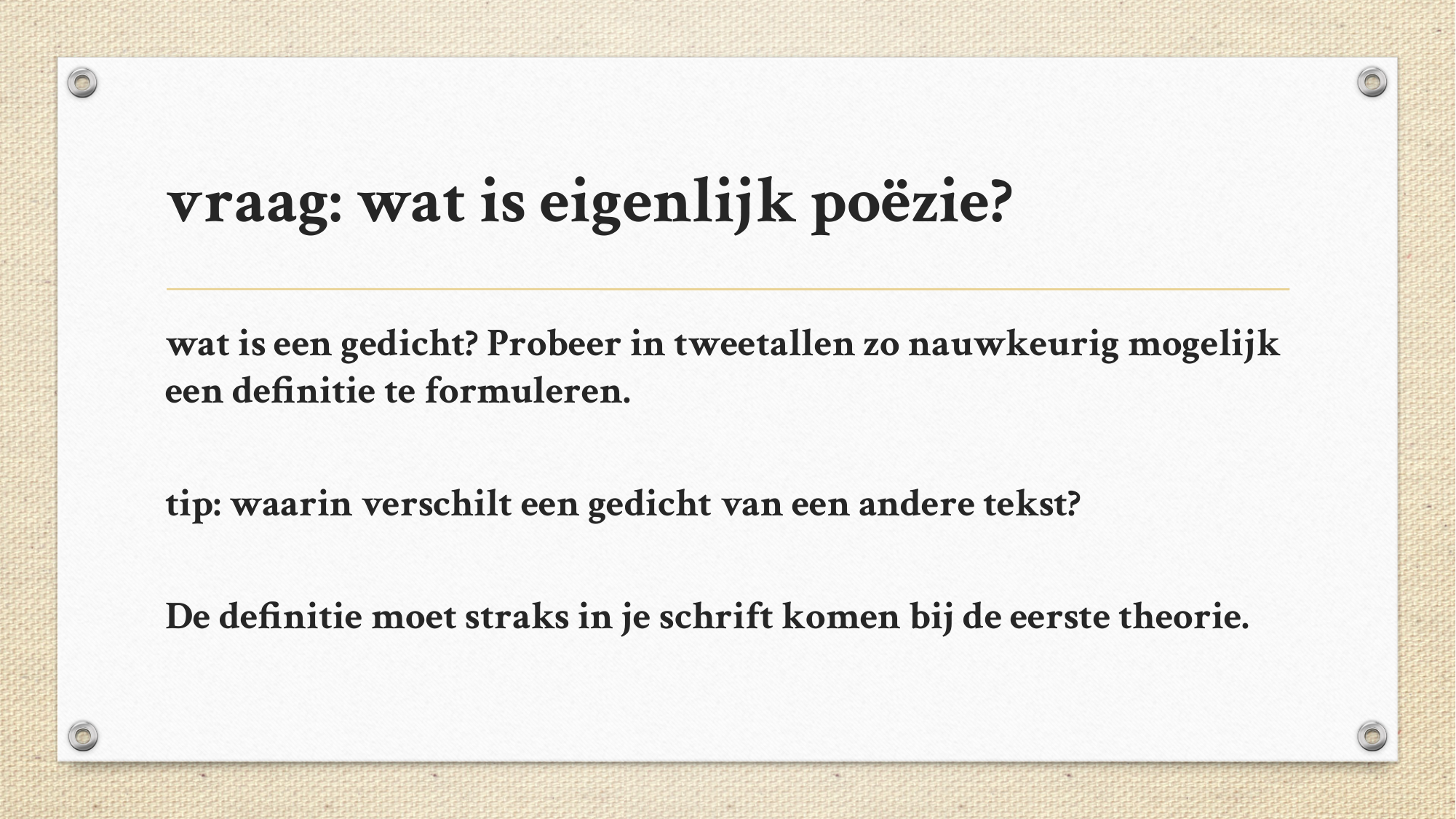

vraag: wat is eigenlijk poëzie?
wat is een gedicht? Probeer in tweetallen zo nauwkeurig mogelijk een definitie te formuleren.

tip: waarin verschilt een gedicht van een andere tekst?

De definitie moet straks in je schrift komen bij de eerste theorie.